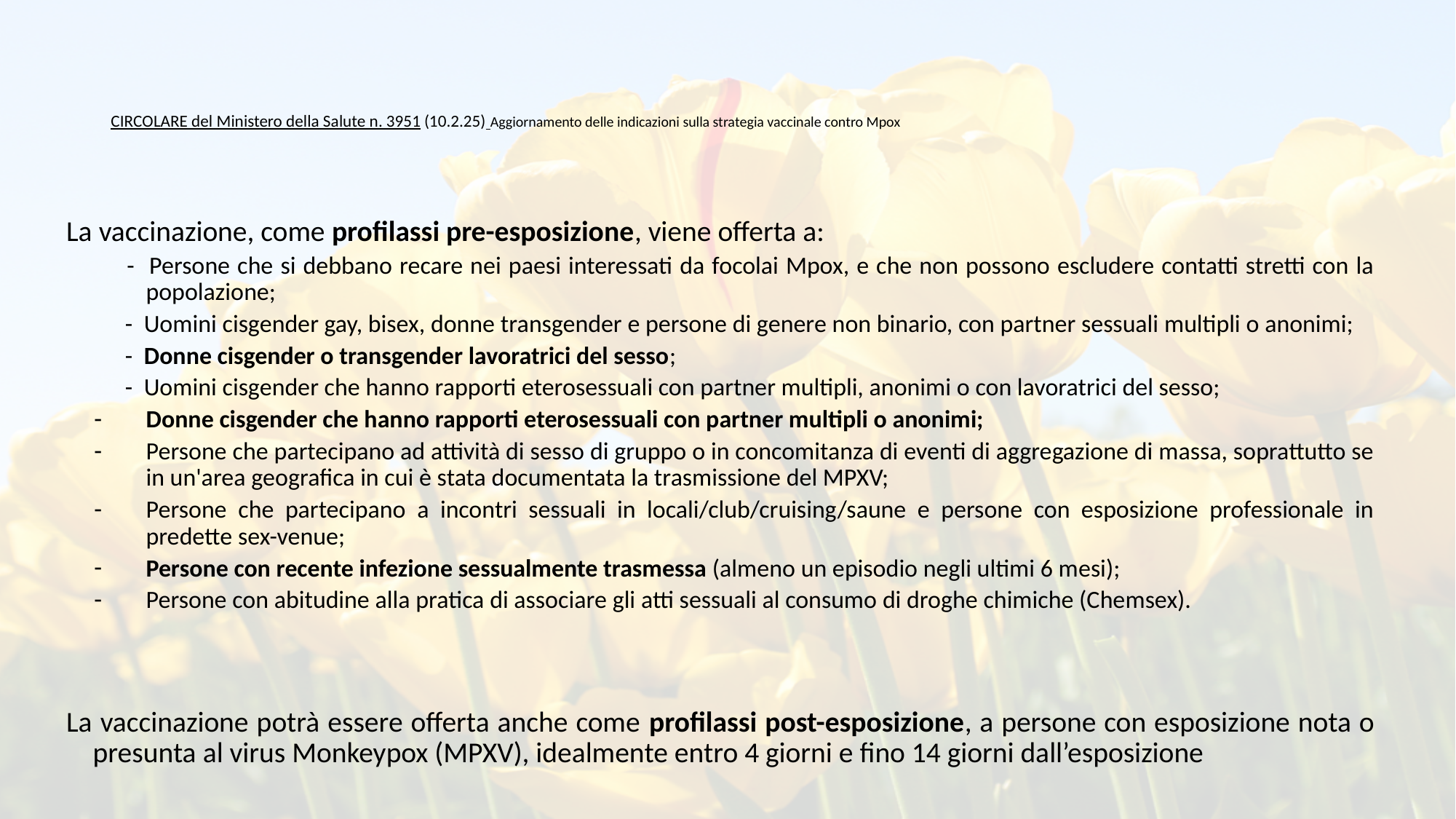

# CIRCOLARE del Ministero della Salute n. 3951 (10.2.25) Aggiornamento delle indicazioni sulla strategia vaccinale contro Mpox
La vaccinazione, come profilassi pre-esposizione, viene offerta a:
 -  Persone che si debbano recare nei paesi interessati da focolai Mpox, e che non possono escludere contatti stretti con la popolazione;
 -  Uomini cisgender gay, bisex, donne transgender e persone di genere non binario, con partner sessuali multipli o anonimi;
 -  Donne cisgender o transgender lavoratrici del sesso;
 -  Uomini cisgender che hanno rapporti eterosessuali con partner multipli, anonimi o con lavoratrici del sesso;
Donne cisgender che hanno rapporti eterosessuali con partner multipli o anonimi;
Persone che partecipano ad attività di sesso di gruppo o in concomitanza di eventi di aggregazione di massa, soprattutto se in un'area geografica in cui è stata documentata la trasmissione del MPXV;
Persone che partecipano a incontri sessuali in locali/club/cruising/saune e persone con esposizione professionale in predette sex-venue;
Persone con recente infezione sessualmente trasmessa (almeno un episodio negli ultimi 6 mesi);
Persone con abitudine alla pratica di associare gli atti sessuali al consumo di droghe chimiche (Chemsex).

La vaccinazione potrà essere offerta anche come profilassi post-esposizione, a persone con esposizione nota o presunta al virus Monkeypox (MPXV), idealmente entro 4 giorni e fino 14 giorni dall’esposizione